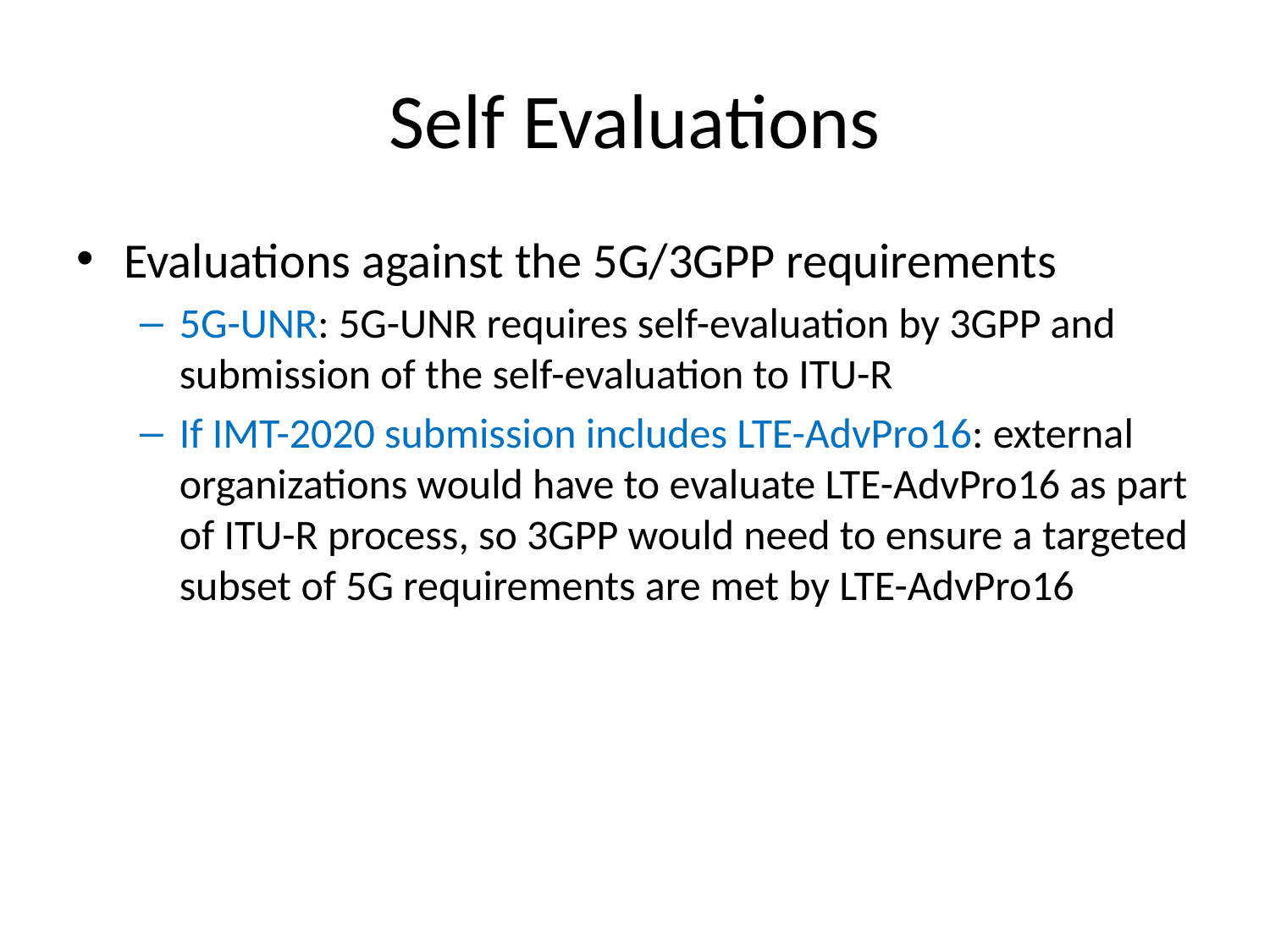

# Self Evaluations
Evaluations against the 5G/3GPP requirements
5G-UNR: 5G-UNR requires self-evaluation by 3GPP and submission of the self-evaluation to ITU-R
If IMT-2020 submission includes LTE-AdvPro16: external organizations would have to evaluate LTE-AdvPro16 as part of ITU-R process, so 3GPP would need to ensure a targeted subset of 5G requirements are met by LTE-AdvPro16